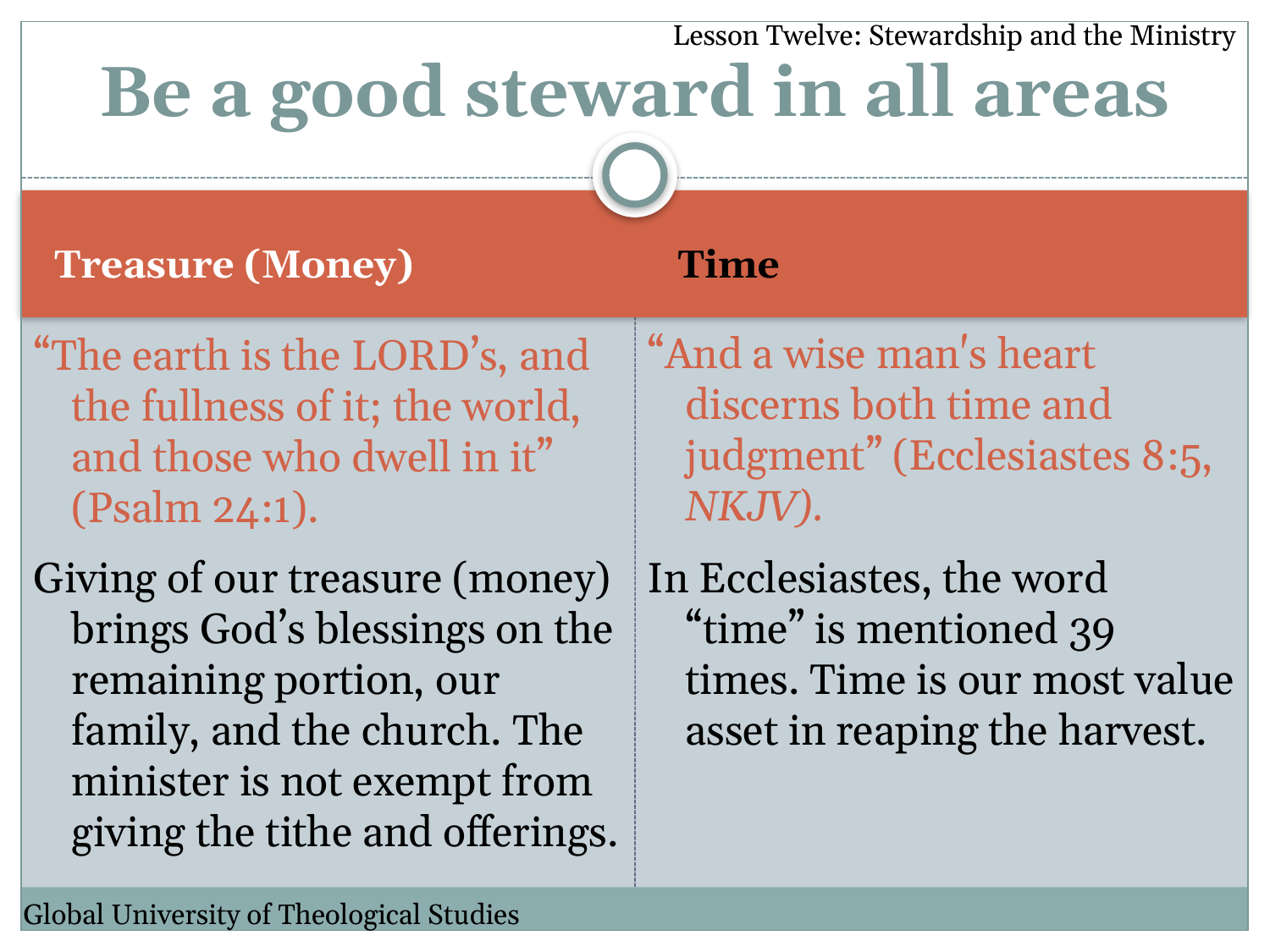

Lesson Twelve: Stewardship and the Ministry
# Be a good steward in all areas
Treasure (Money)
Time
“And a wise man's heart discerns both time and judgment” (Ecclesiastes 8:5, NKJV).
“The earth is the LORD’s, and the fullness of it; the world, and those who dwell in it” (Psalm 24:1).
Giving of our treasure (money) brings God’s blessings on the remaining portion, our family, and the church. The minister is not exempt from giving the tithe and offerings.
In Ecclesiastes, the word “time” is mentioned 39 times. Time is our most value asset in reaping the harvest.
Global University of Theological Studies